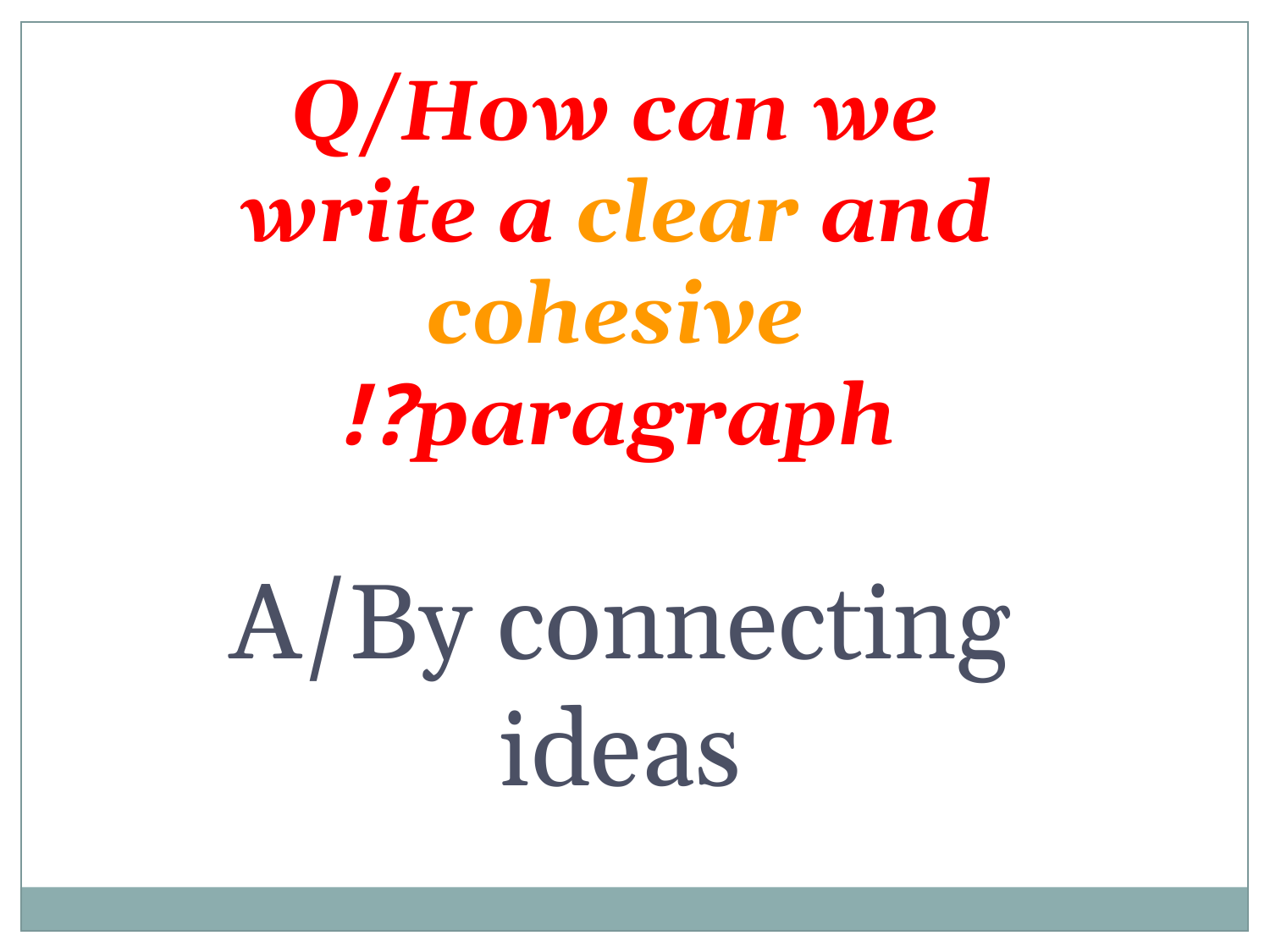

Q/How can we write a clear and cohesive paragraph?!
A/By connecting ideas